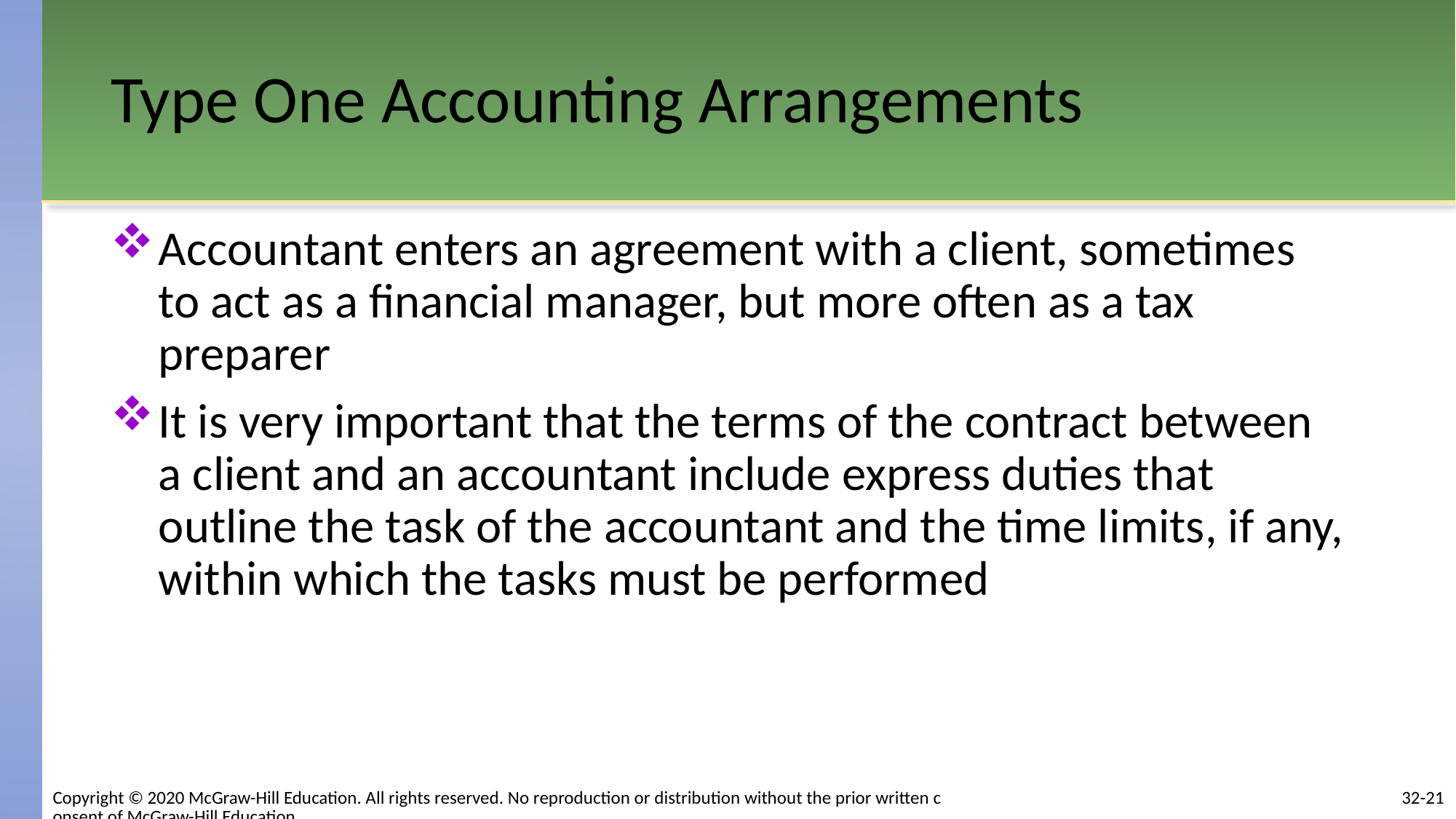

# Type One Accounting Arrangements
Accountant enters an agreement with a client, sometimes to act as a financial manager, but more often as a tax preparer
It is very important that the terms of the contract between a client and an accountant include express duties that outline the task of the accountant and the time limits, if any, within which the tasks must be performed
32-21
Copyright © 2020 McGraw-Hill Education. All rights reserved. No reproduction or distribution without the prior written consent of McGraw-Hill Education.